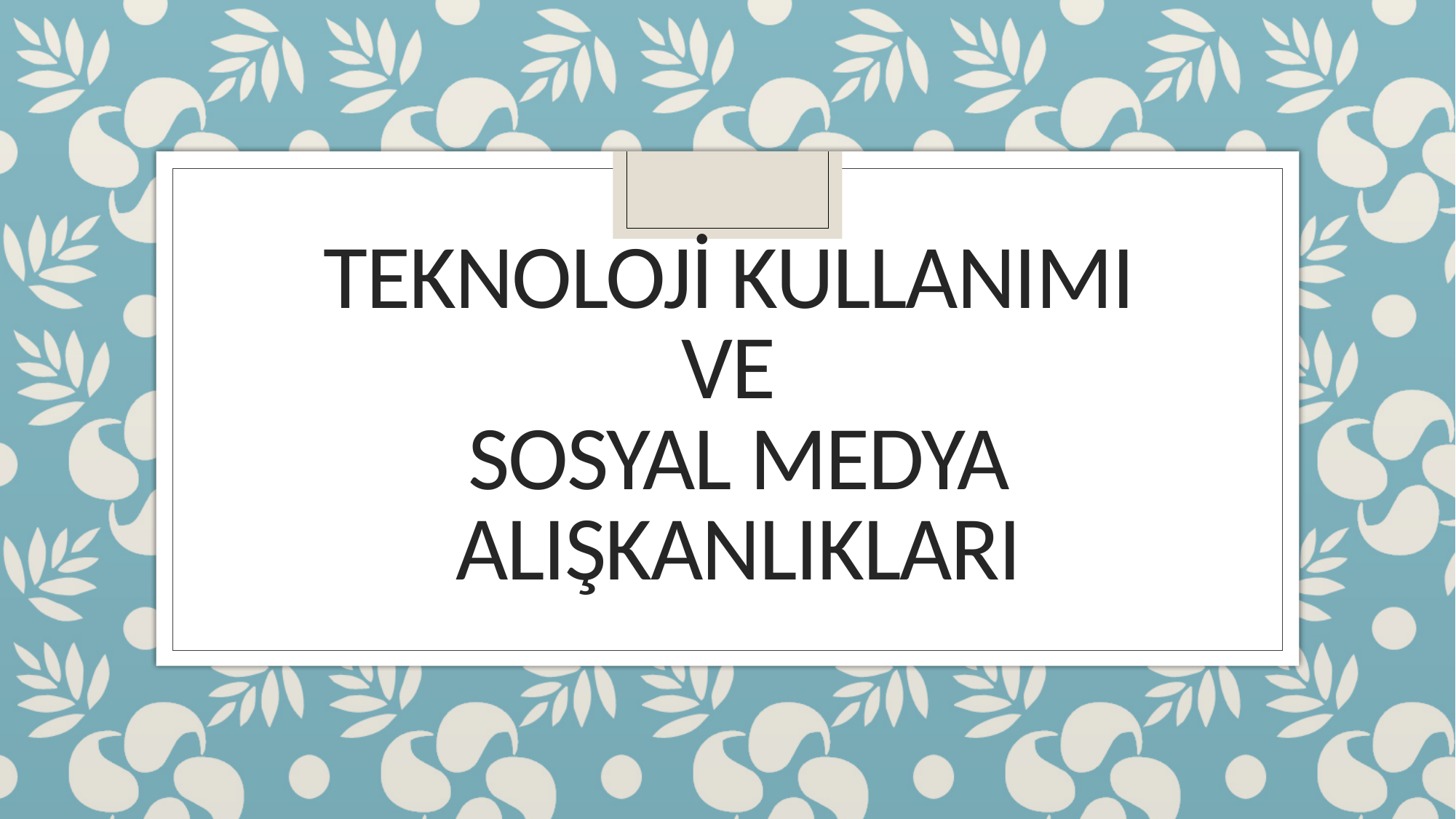

# Teknoloji kullanımı ve Sosyal Medya alışkanlıkları